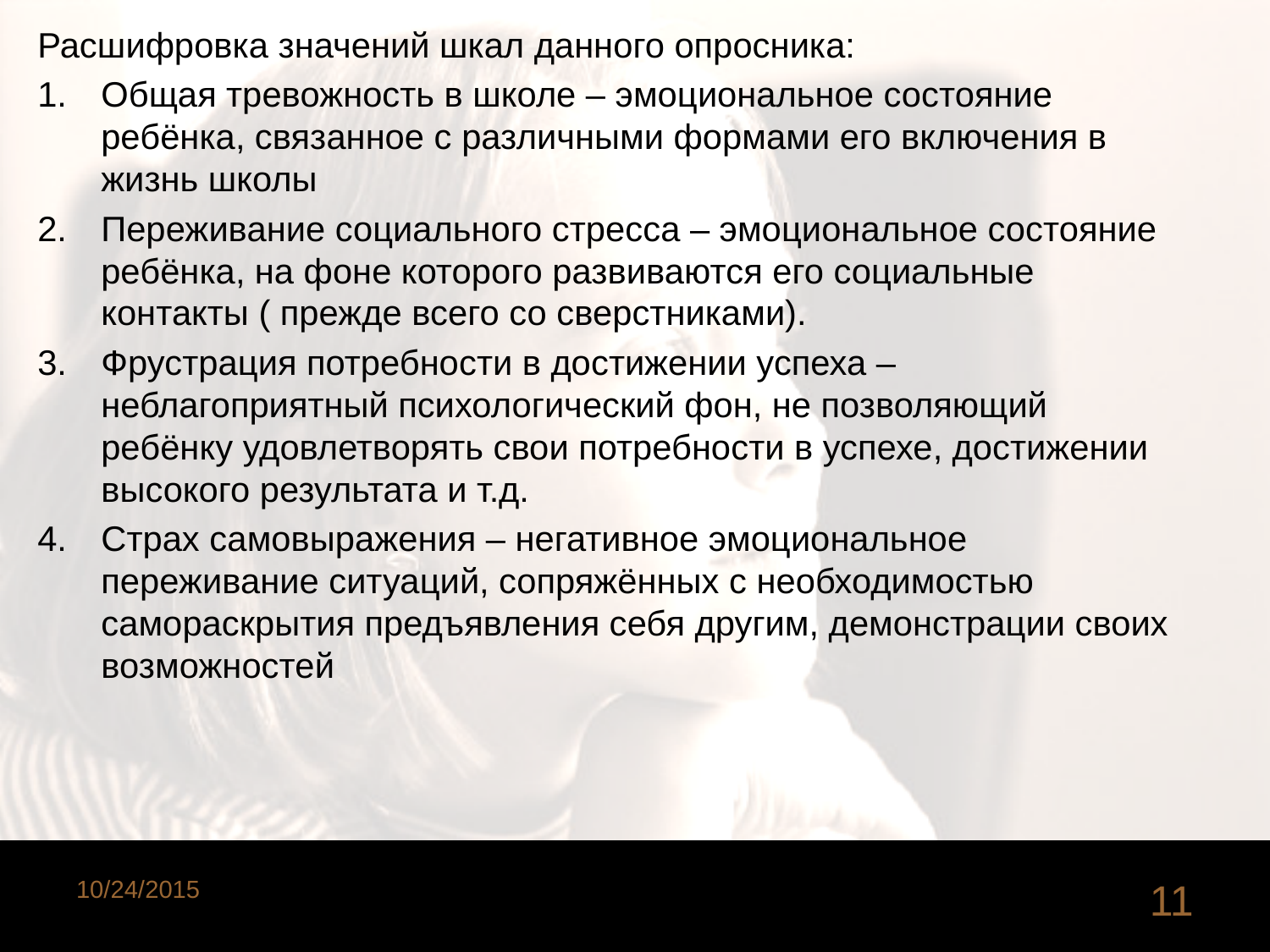

Расшифровка значений шкал данного опросника:
Общая тревожность в школе – эмоциональное состояние ребёнка, связанное с различными формами его включения в жизнь школы
Переживание социального стресса – эмоциональное состояние ребёнка, на фоне которого развиваются его социальные контакты ( прежде всего со сверстниками).
Фрустрация потребности в достижении успеха – неблагоприятный психологический фон, не позволяющий ребёнку удовлетворять свои потребности в успехе, достижении высокого результата и т.д.
Страх самовыражения – негативное эмоциональное переживание ситуаций, сопряжённых с необходимостью самораскрытия предъявления себя другим, демонстрации своих возможностей

10/24/2015
11